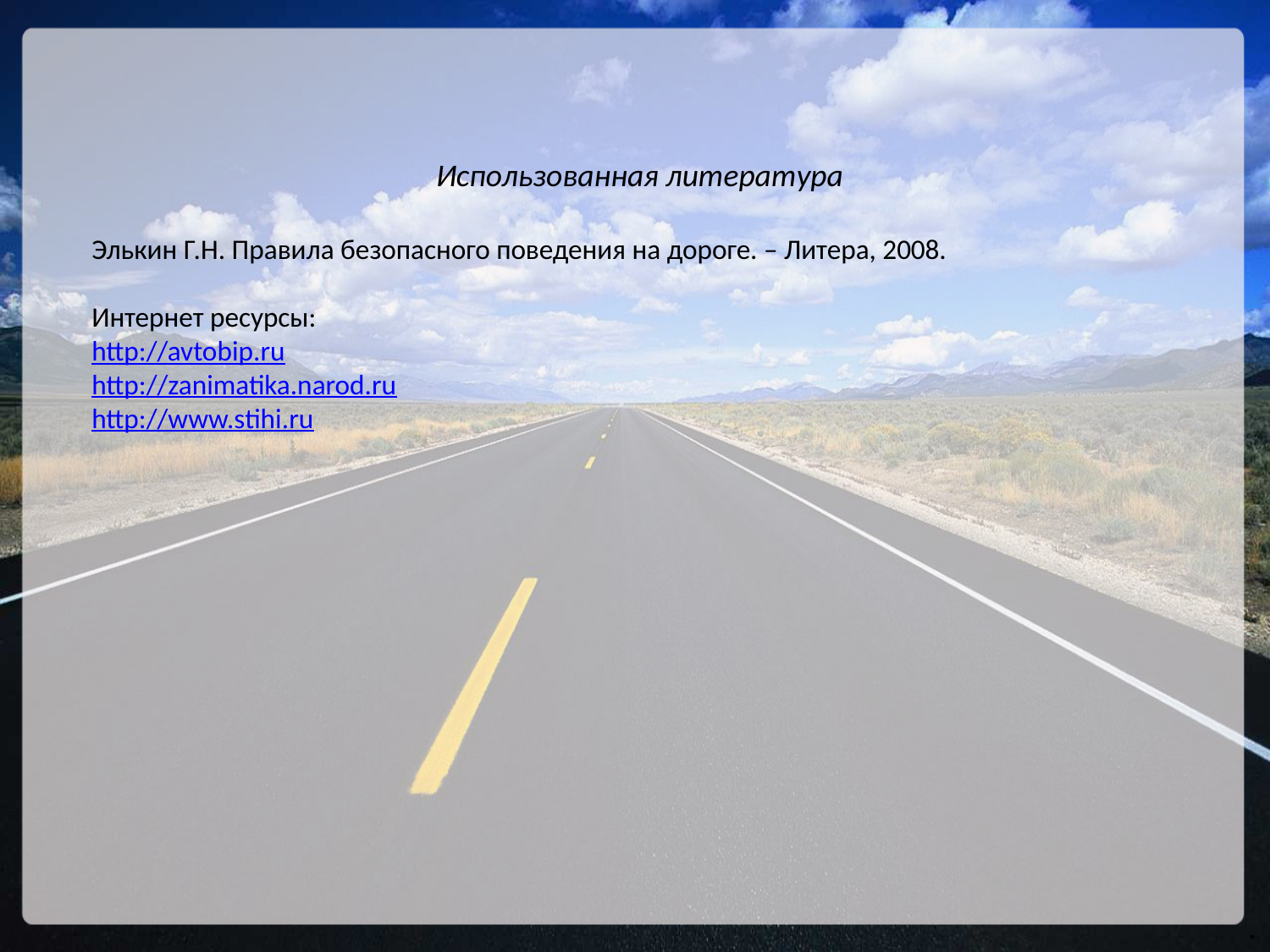

Использованная литература

Элькин Г.Н. Правила безопасного поведения на дороге. – Литера, 2008.

Интернет ресурсы:
http://avtobip.ru
http://zanimatika.narod.ru
http://www.stihi.ru

.